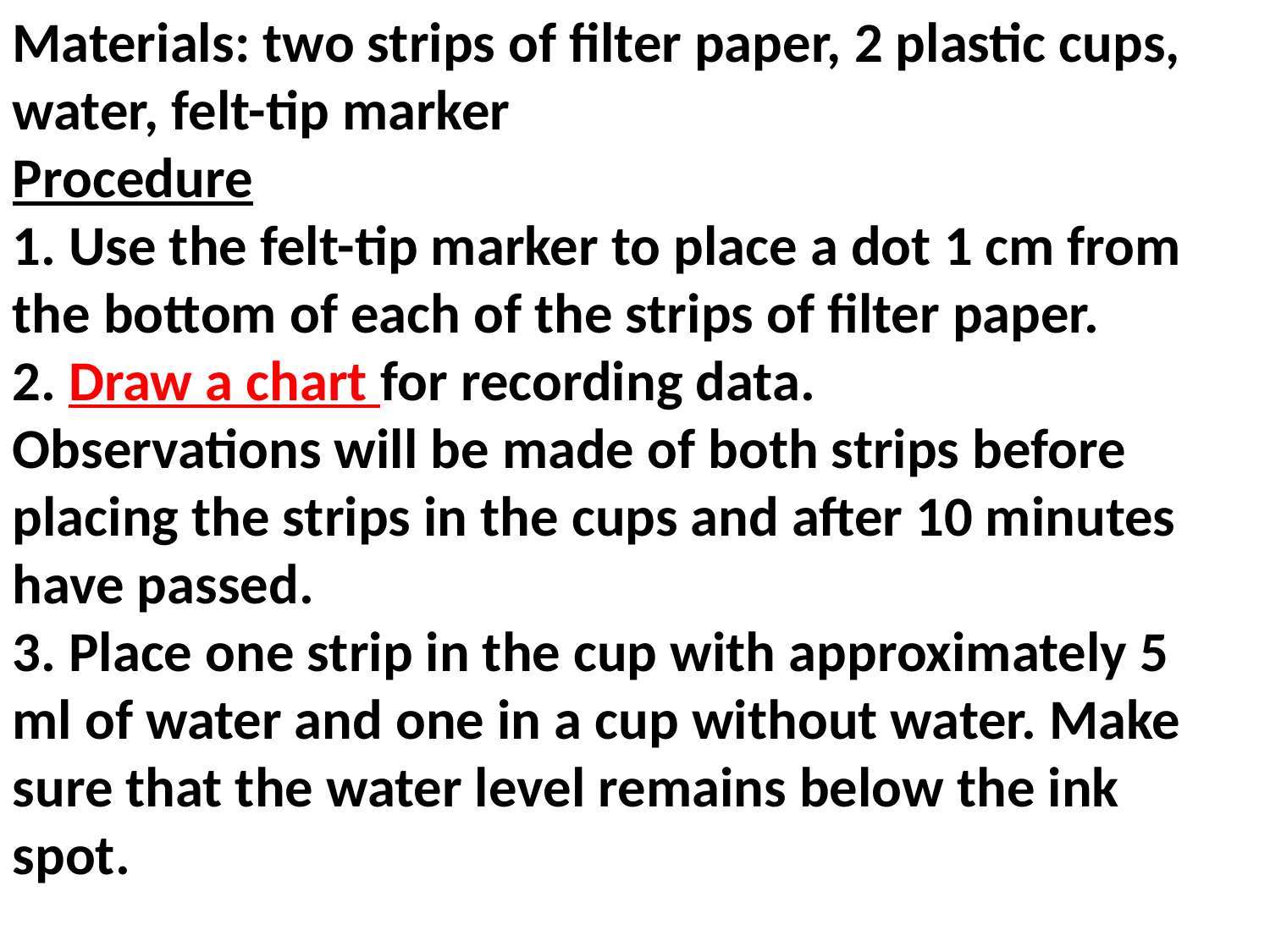

Materials: two strips of filter paper, 2 plastic cups, water, felt-tip marker
Procedure
1. Use the felt-tip marker to place a dot 1 cm from the bottom of each of the strips of filter paper.
2. Draw a chart for recording data.
Observations will be made of both strips before placing the strips in the cups and after 10 minutes have passed.
3. Place one strip in the cup with approximately 5 ml of water and one in a cup without water. Make sure that the water level remains below the ink spot.